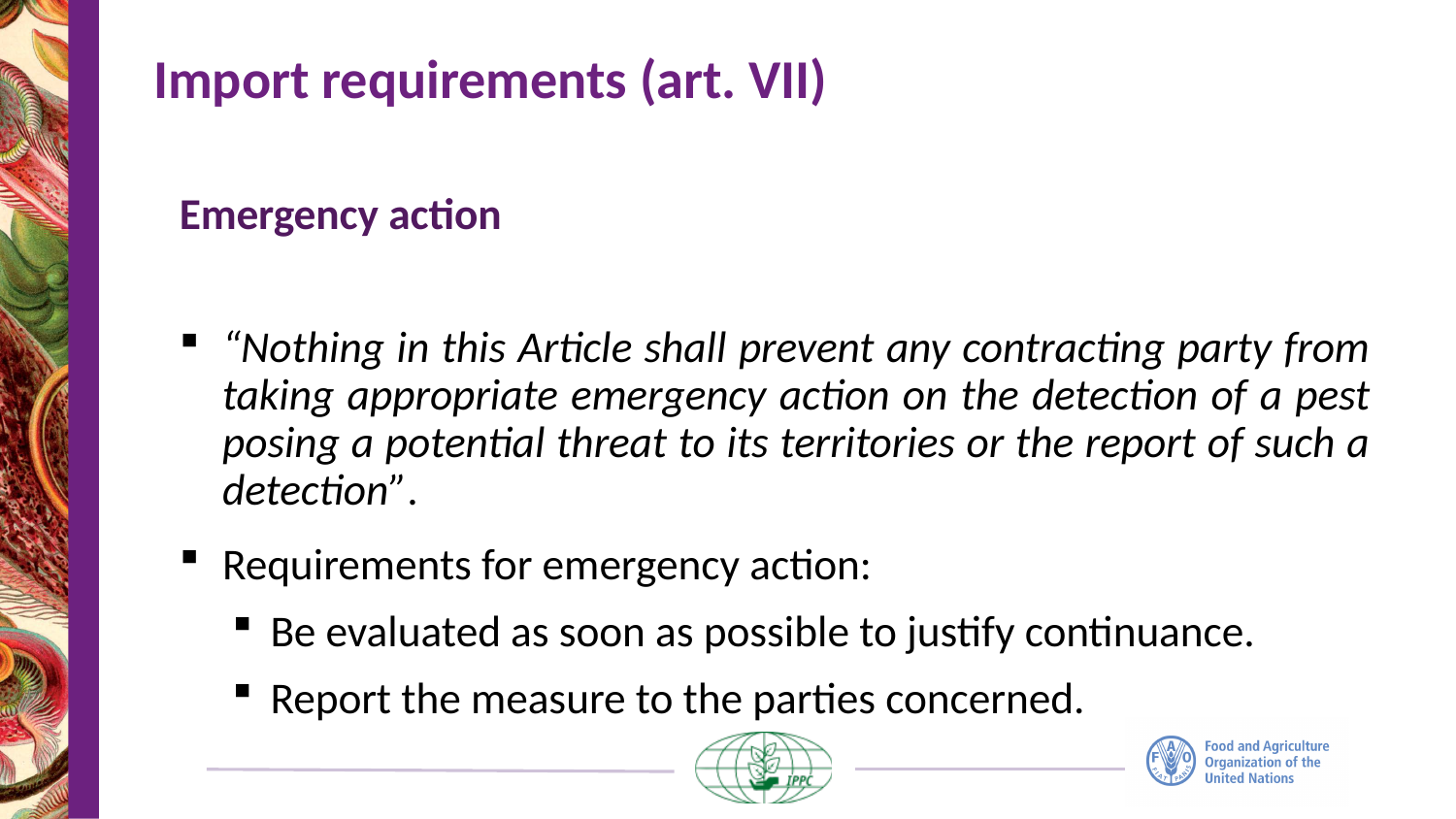

# Import requirements (art. VII)
Emergency action

“Nothing in this Article shall prevent any contracting party from taking appropriate emergency action on the detection of a pest posing a potential threat to its territories or the report of such a detection”.
Requirements for emergency action:
Be evaluated as soon as possible to justify continuance.
Report the measure to the parties concerned.